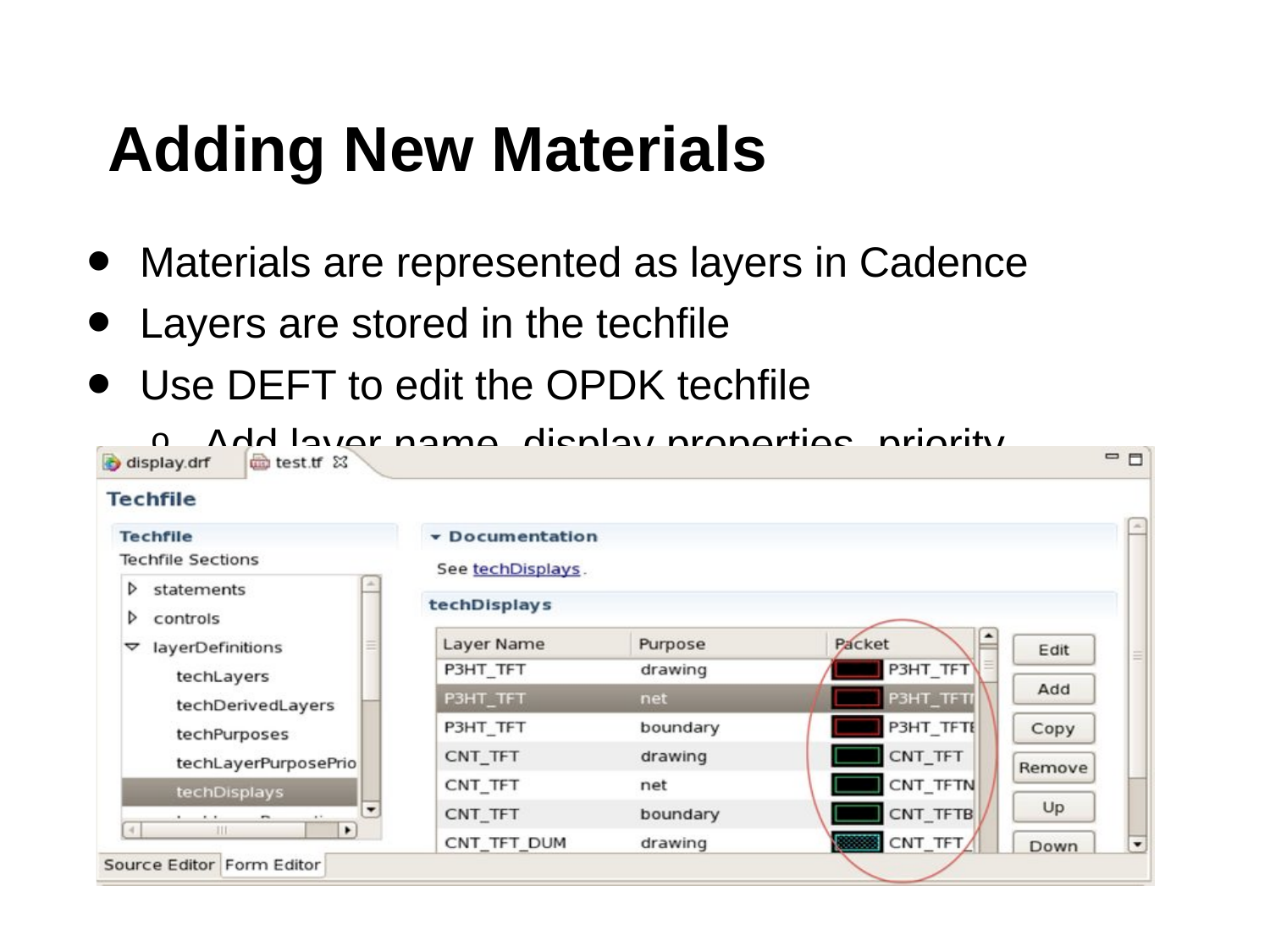

# Adding New Materials
Materials are represented as layers in Cadence
Layers are stored in the techfile
Use DEFT to edit the OPDK techfile
Add layer name, display properties, priority